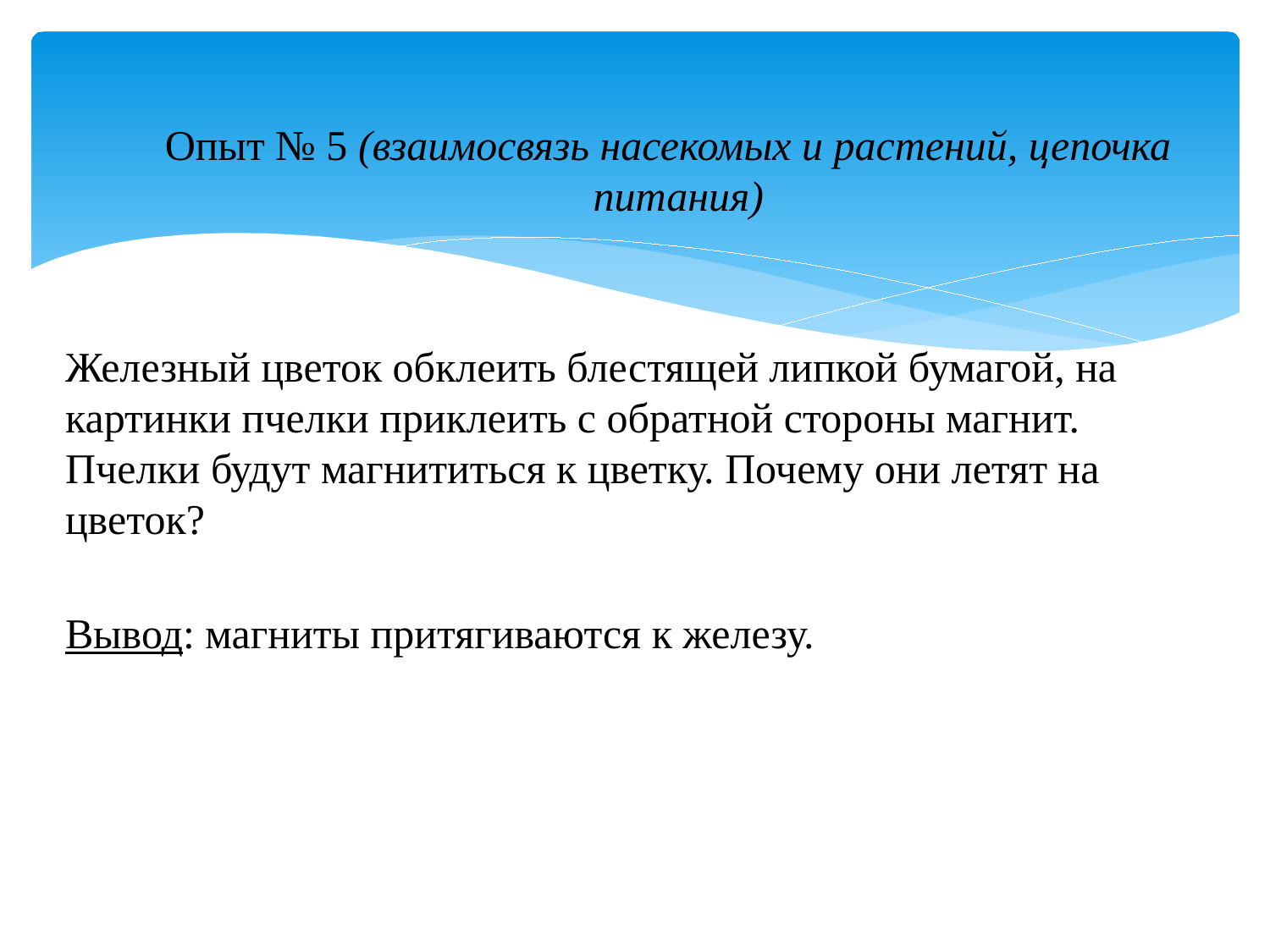

#
         Опыт № 5 (взаимосвязь насекомых и растений, цепочка            питания)

Железный цветок обклеить блестящей липкой бумагой, на картинки пчелки приклеить с обратной стороны магнит. Пчелки будут магнититься к цветку. Почему они летят на цветок?

Вывод: магниты притягиваются к железу.